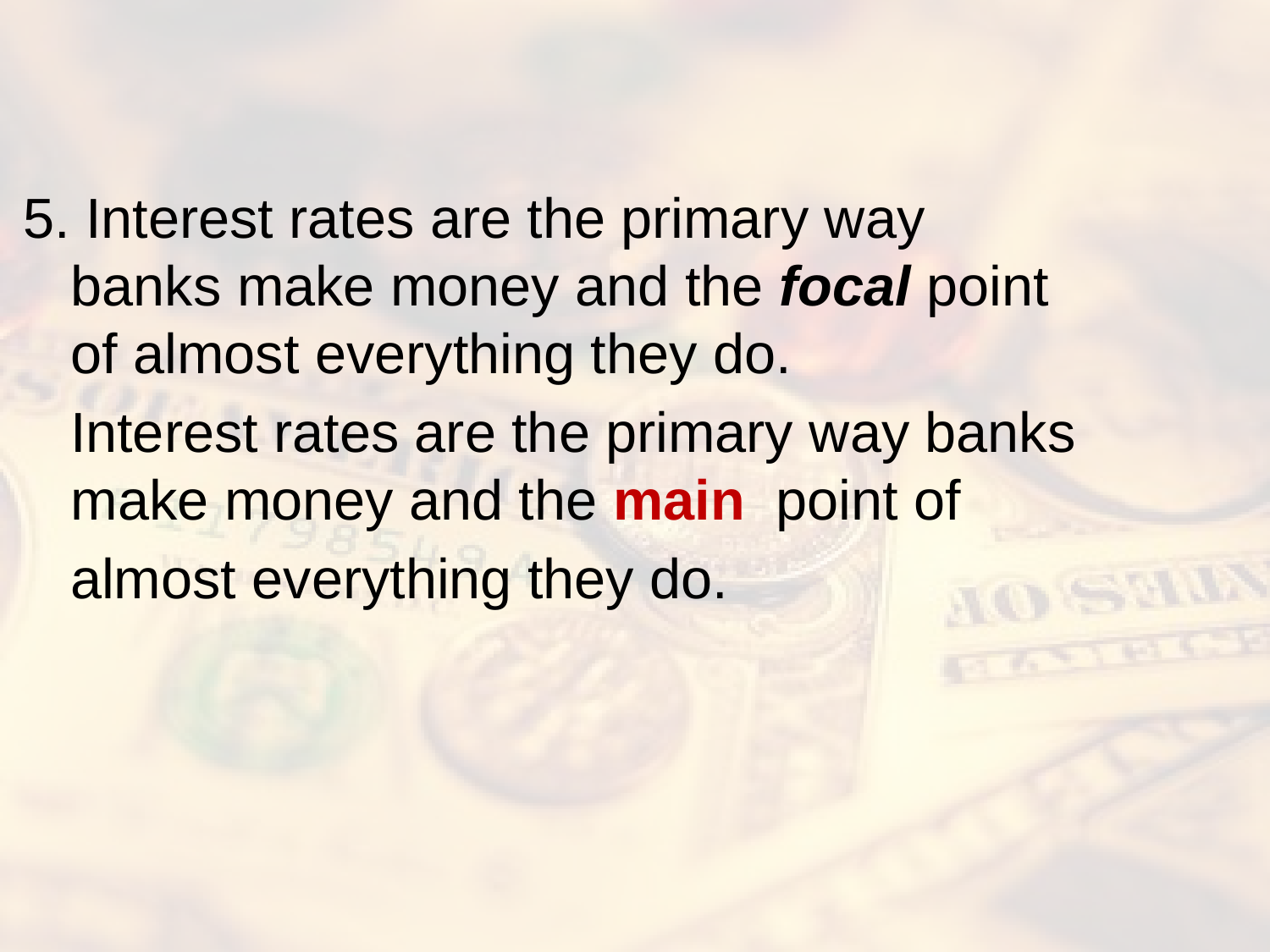

#

5. Interest rates are the primary way banks make money and the focal point of almost everything they do.
   Interest rates are the primary way banks make money and the main  point of
   almost everything they do.